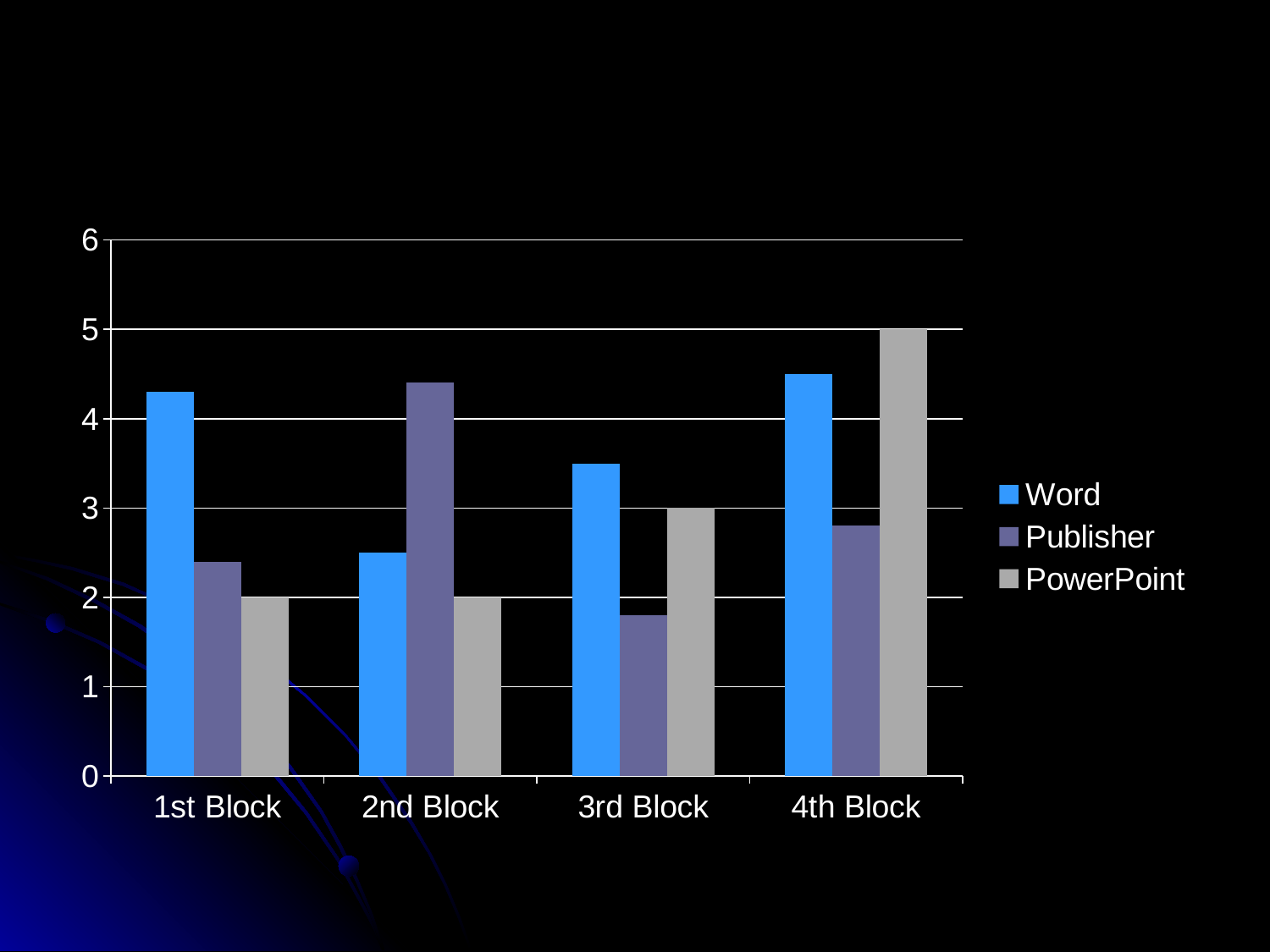

### Chart

| Category | Word | Publisher | PowerPoint |
|---|---|---|---|
| 1st Block | 4.3 | 2.4 | 2.0 |
| 2nd Block | 2.5 | 4.4 | 2.0 |
| 3rd Block | 3.5 | 1.8 | 3.0 |
| 4th Block | 4.5 | 2.8 | 5.0 |